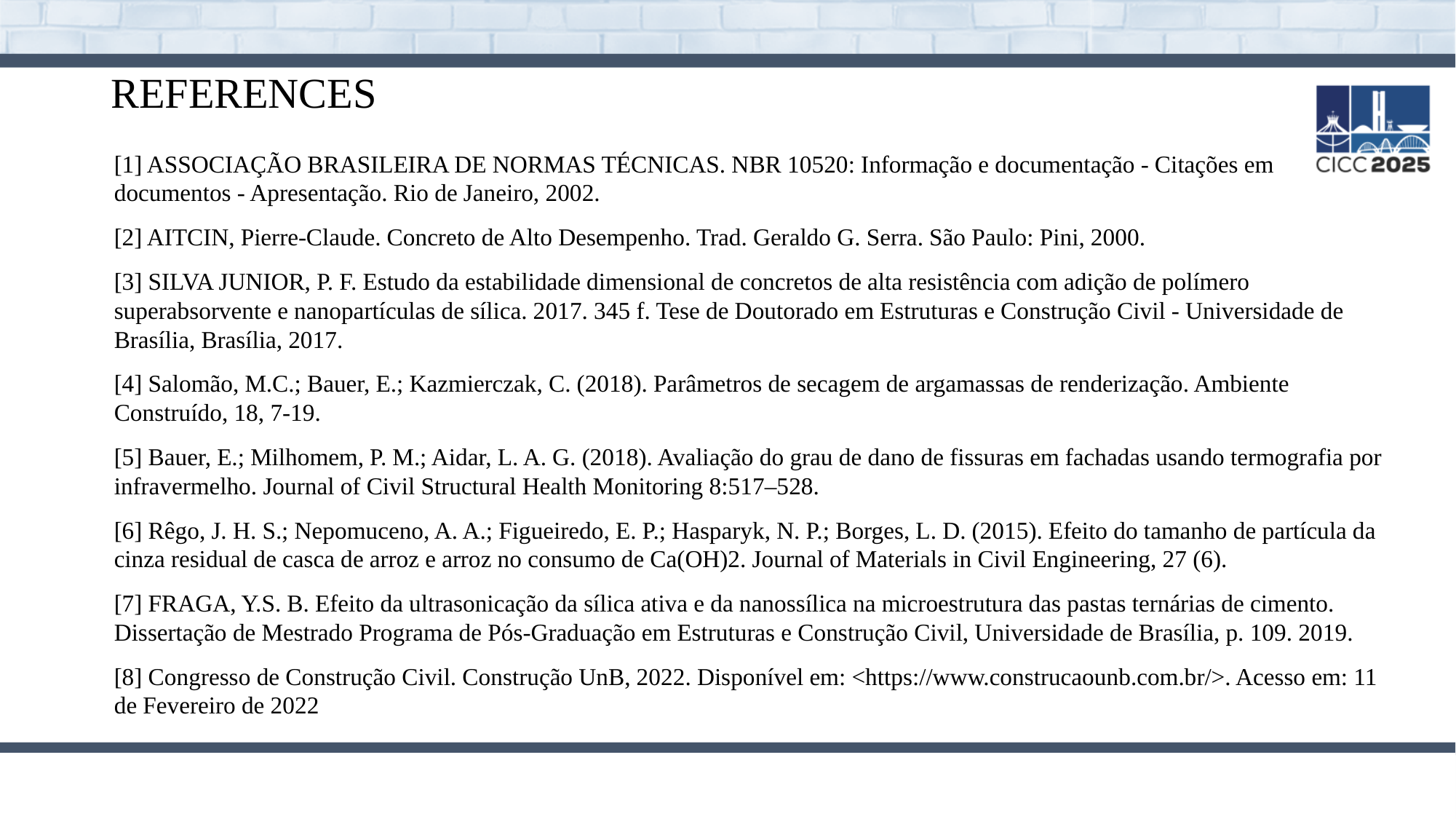

# REFERENCES
[1] ASSOCIAÇÃO BRASILEIRA DE NORMAS TÉCNICAS. NBR 10520: Informação e documentação - Citações em documentos - Apresentação. Rio de Janeiro, 2002.
[2] AITCIN, Pierre-Claude. Concreto de Alto Desempenho. Trad. Geraldo G. Serra. São Paulo: Pini, 2000.
[3] SILVA JUNIOR, P. F. Estudo da estabilidade dimensional de concretos de alta resistência com adição de polímero superabsorvente e nanopartículas de sílica. 2017. 345 f. Tese de Doutorado em Estruturas e Construção Civil - Universidade de Brasília, Brasília, 2017.
[4] Salomão, M.C.; Bauer, E.; Kazmierczak, C. (2018). Parâmetros de secagem de argamassas de renderização. Ambiente Construído, 18, 7-19.
[5] Bauer, E.; Milhomem, P. M.; Aidar, L. A. G. (2018). Avaliação do grau de dano de fissuras em fachadas usando termografia por infravermelho. Journal of Civil Structural Health Monitoring 8:517–528.
[6] Rêgo, J. H. S.; Nepomuceno, A. A.; Figueiredo, E. P.; Hasparyk, N. P.; Borges, L. D. (2015). Efeito do tamanho de partícula da cinza residual de casca de arroz e arroz no consumo de Ca(OH)2. Journal of Materials in Civil Engineering, 27 (6).
[7] FRAGA, Y.S. B. Efeito da ultrasonicação da sílica ativa e da nanossílica na microestrutura das pastas ternárias de cimento. Dissertação de Mestrado Programa de Pós-Graduação em Estruturas e Construção Civil, Universidade de Brasília, p. 109. 2019.
[8] Congresso de Construção Civil. Construção UnB, 2022. Disponível em: <https://www.construcaounb.com.br/>. Acesso em: 11 de Fevereiro de 2022